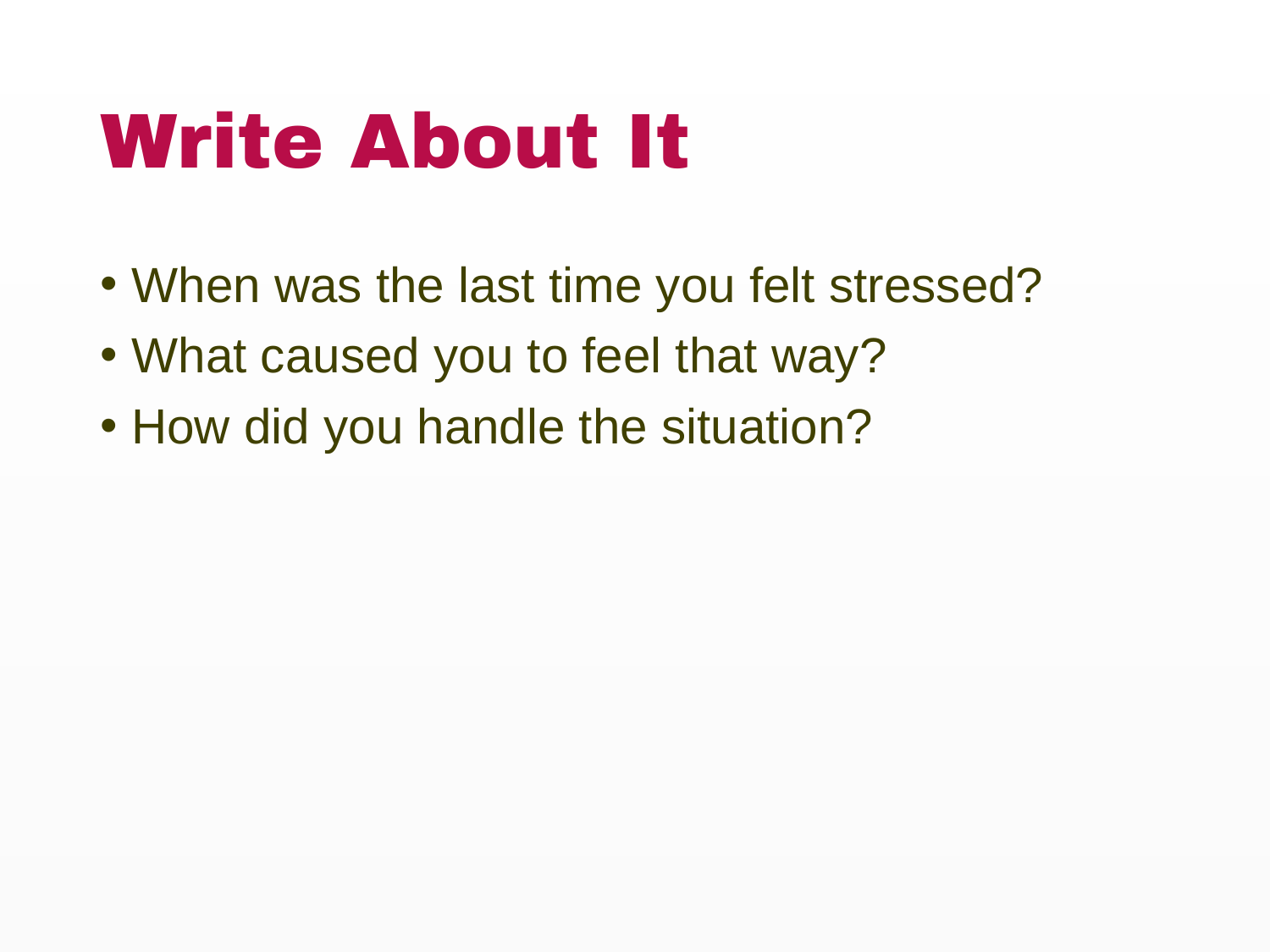

# Write About It
When was the last time you felt stressed?
What caused you to feel that way?
How did you handle the situation?